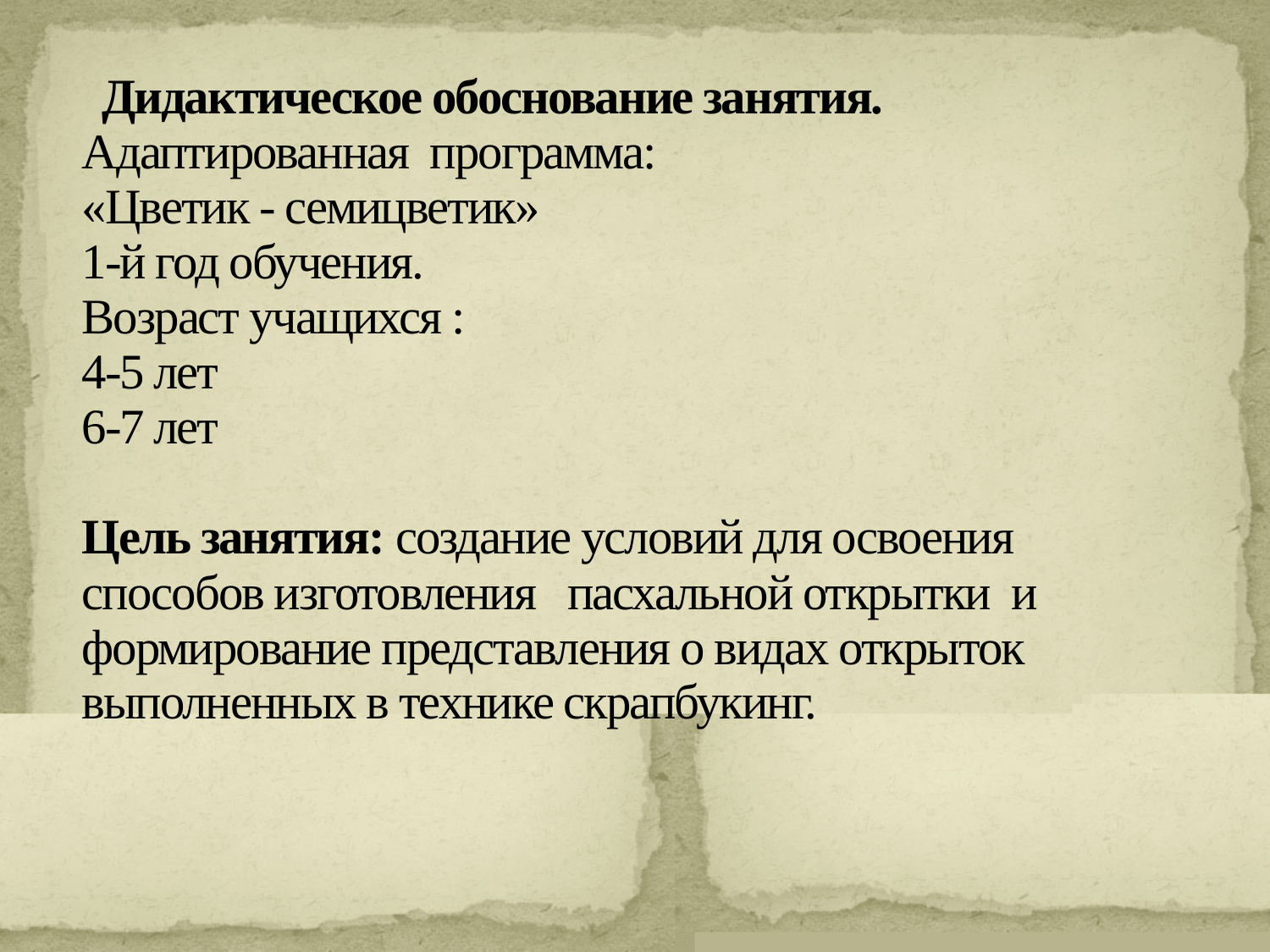

# Дидактическое обоснование занятия. Адаптированная  программа: «Цветик - семицветик» 1-й год обучения. Возраст учащихся : 4-5 лет 6-7 лет Цель занятия: создание условий для освоения способов изготовления   пасхальной открытки  и    формирование представления о видах открыток выполненных в технике скрапбукинг.